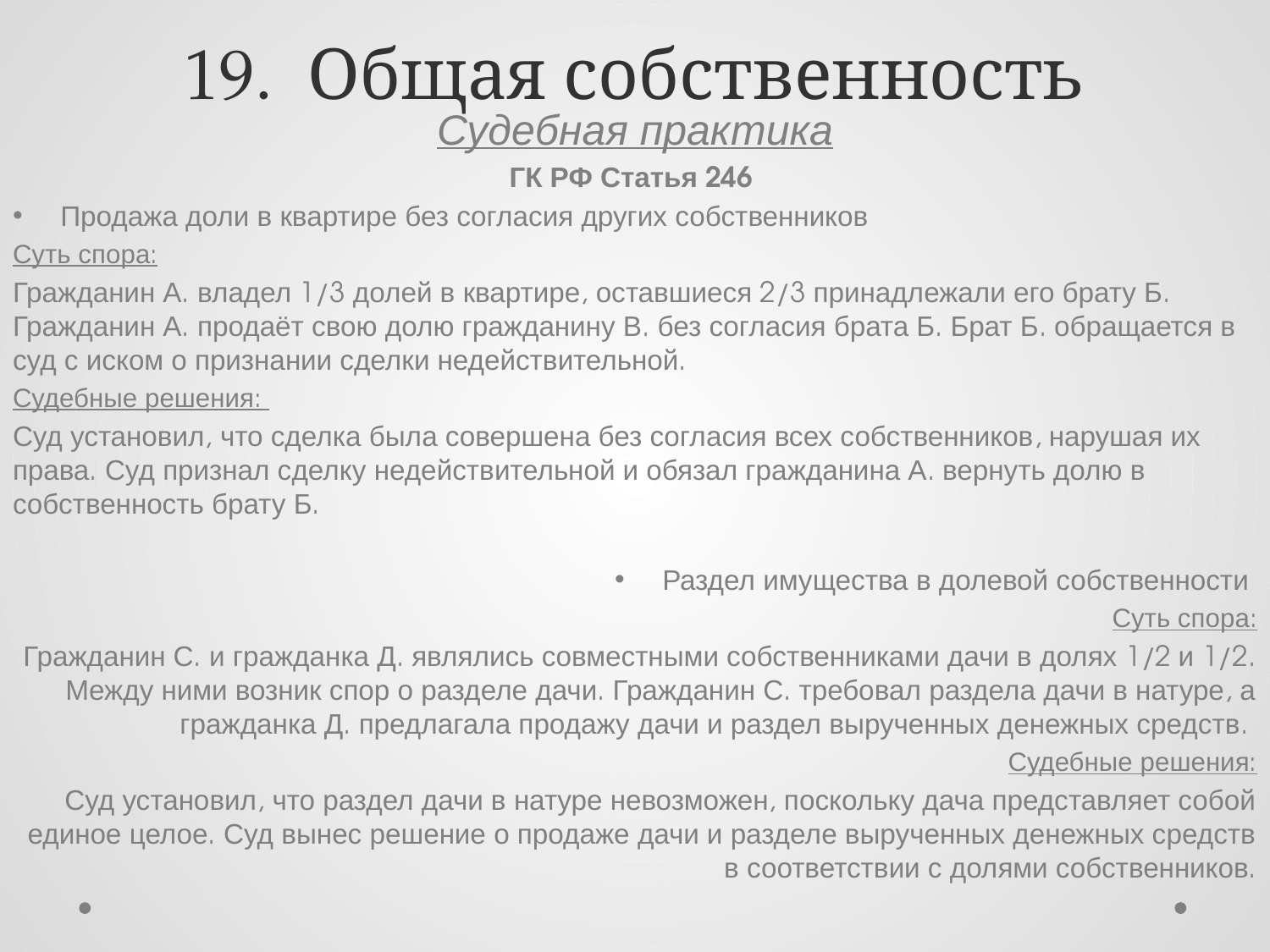

# 19.  Общая собственность
Судебная практика
ГК РФ Статья 246
Продажа доли в квартире без согласия других собственников
Суть спора:
Гражданин А. владел 1/3 долей в квартире, оставшиеся 2/3 принадлежали его брату Б. Гражданин А. продаёт свою долю гражданину В. без согласия брата Б. Брат Б. обращается в суд с иском о признании сделки недействительной.
Судебные решения:
Суд установил, что сделка была совершена без согласия всех собственников, нарушая их права. Суд признал сделку недействительной и обязал гражданина А. вернуть долю в собственность брату Б.

Раздел имущества в долевой собственности
Суть спора:
Гражданин С. и гражданка Д. являлись совместными собственниками дачи в долях 1/2 и 1/2. Между ними возник спор о разделе дачи. Гражданин С. требовал раздела дачи в натуре, а гражданка Д. предлагала продажу дачи и раздел вырученных денежных средств.
Судебные решения:
Суд установил, что раздел дачи в натуре невозможен, поскольку дача представляет собой единое целое. Суд вынес решение о продаже дачи и разделе вырученных денежных средств в соответствии с долями собственников.